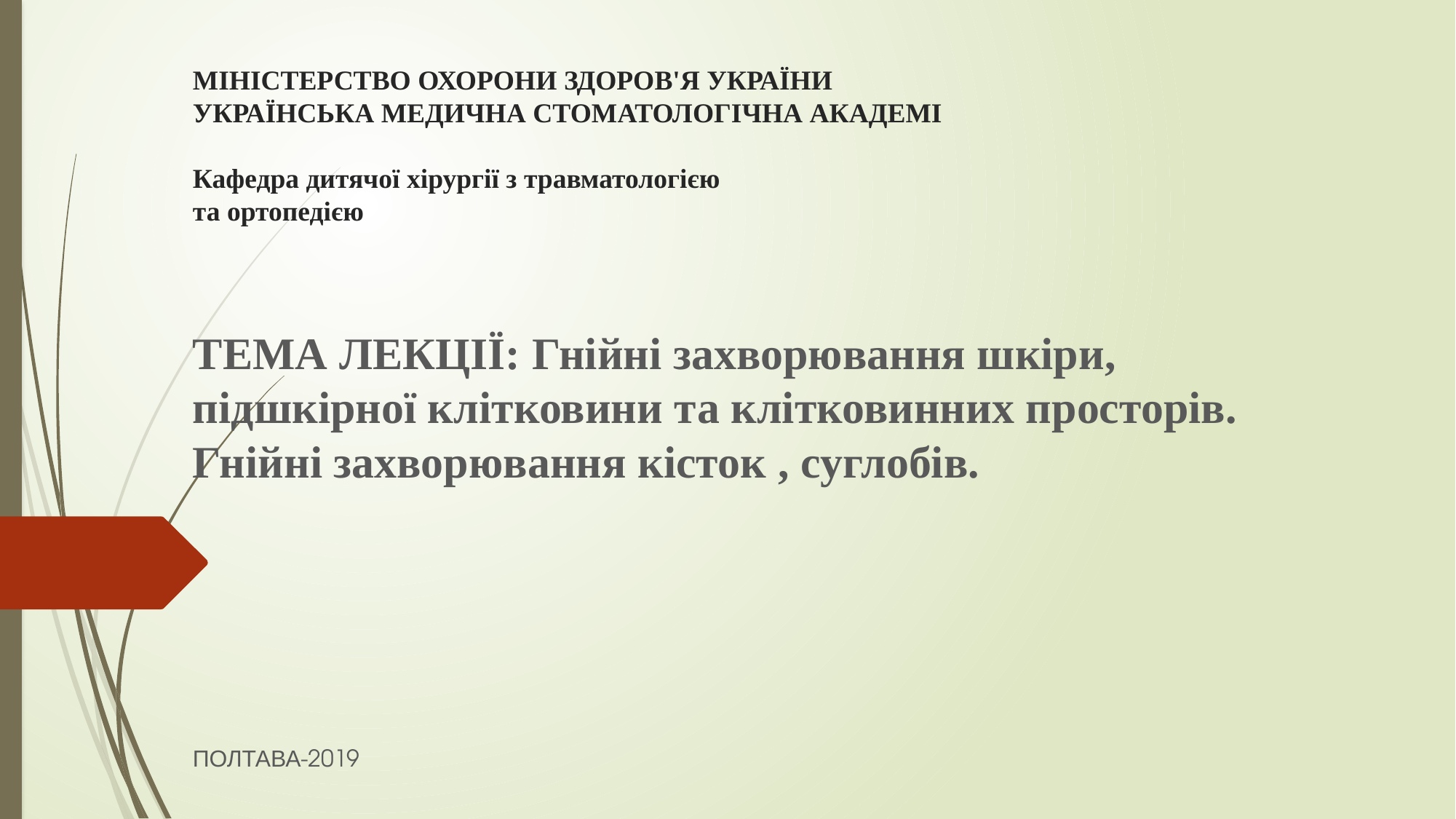

# МІНІСТЕРСТВО ОХОРОНИ ЗДОРОВ'Я УКРАЇНИ УКРАЇНСЬКА МЕДИЧНА СТОМАТОЛОГІЧНА АКАДЕМІ   Кафедра дитячої хірургії з травматологією та ортопедією
ТЕМА ЛЕКЦІЇ: Гнійні захворювання шкіри,  підшкірної клітковини та клітковинних просторів. Гнійні захворювання кісток , суглобів.

ПОЛТАВА-2019